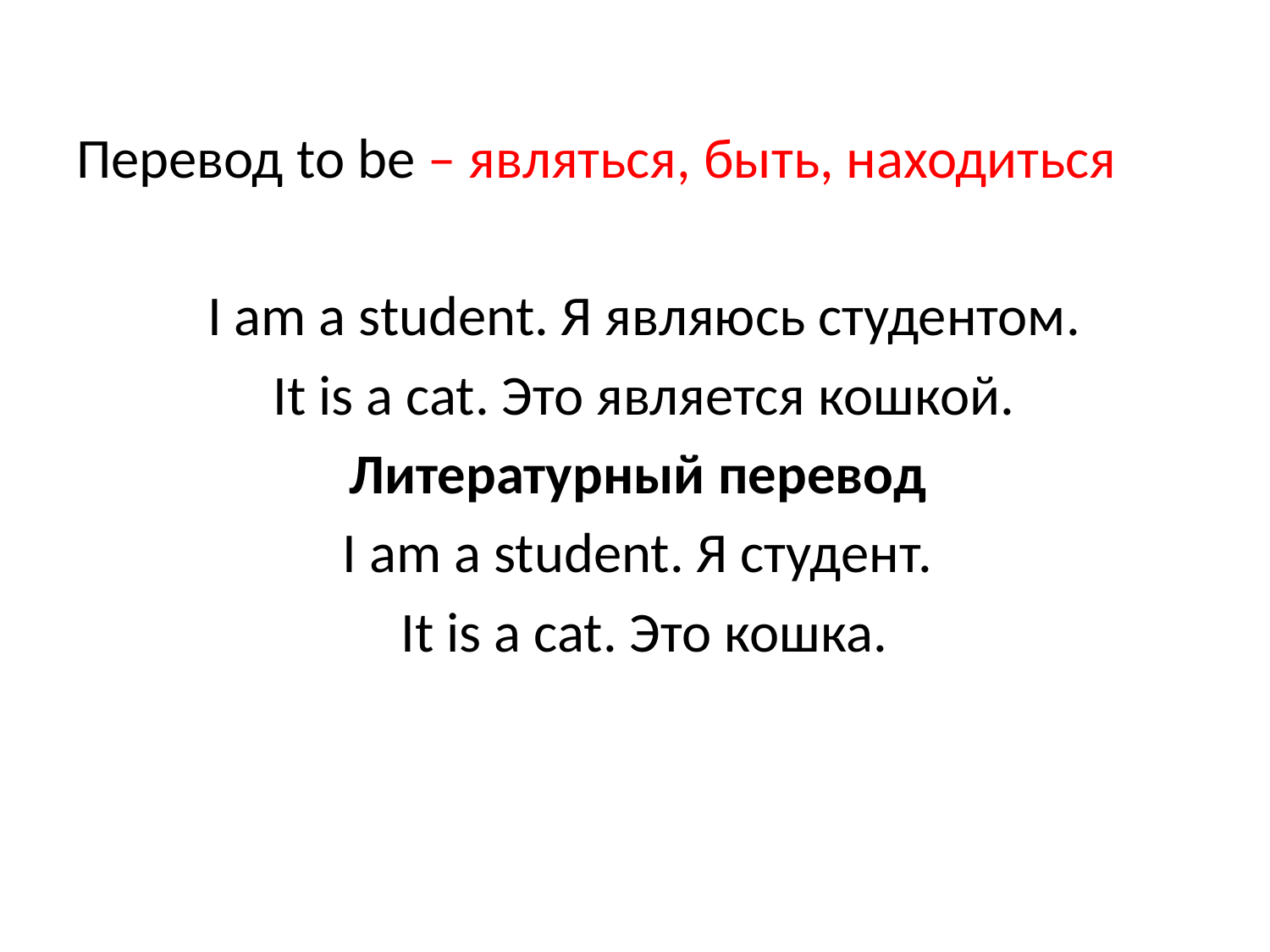

Перевод to be – являться, быть, находиться

I am a student. Я являюсь студентом.
 It is a cat. Это является кошкой.
Литературный перевод
I am a student. Я студент.
It is a cat. Это кошка.